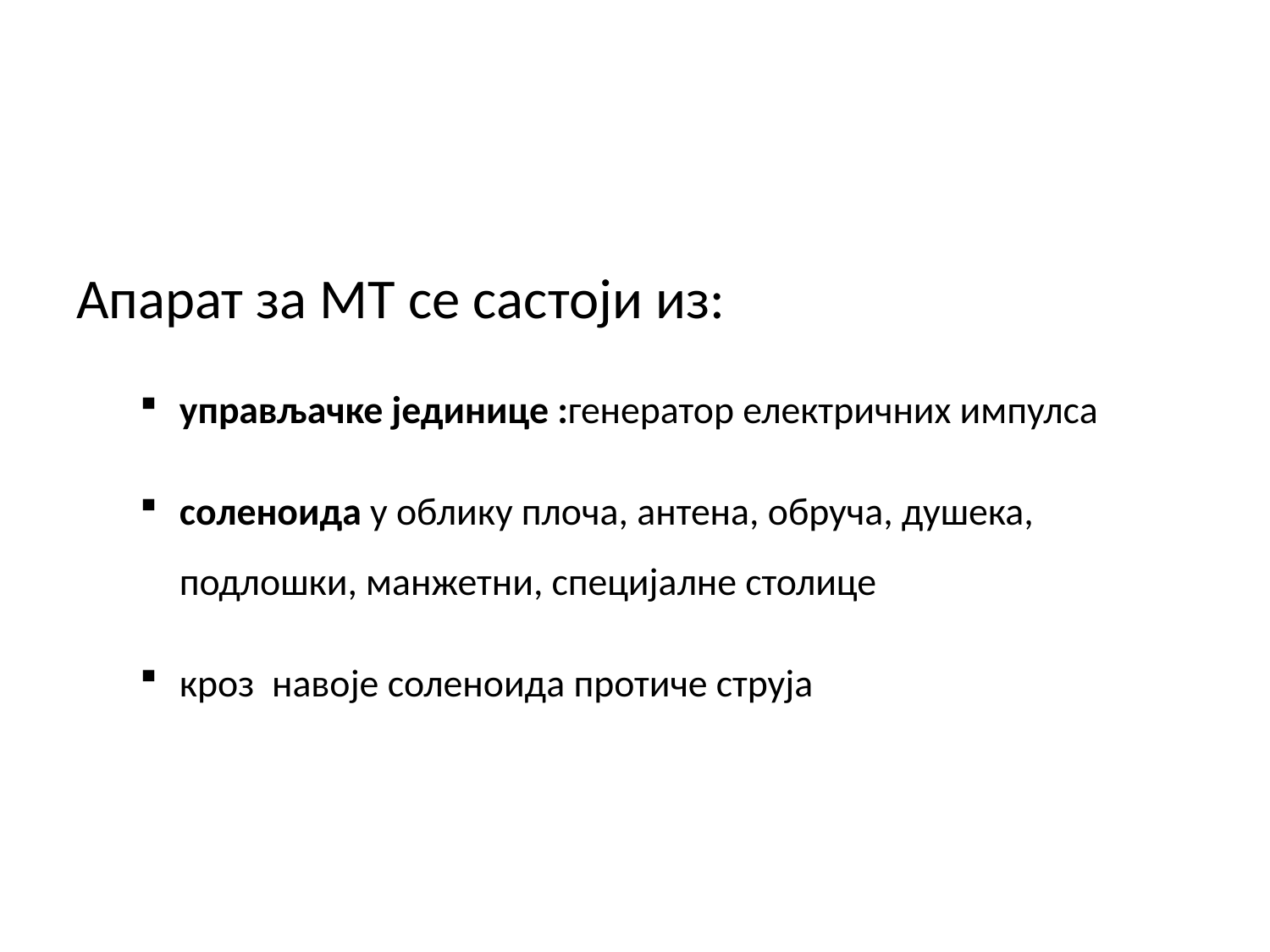

#
Апарат за МТ се састоји из:
управљачке јединице :генератор електричних импулса
соленоида у облику плоча, антена, обруча, душека, подлошки, манжетни, специјалне столице
кроз  навоје соленоида протиче струја